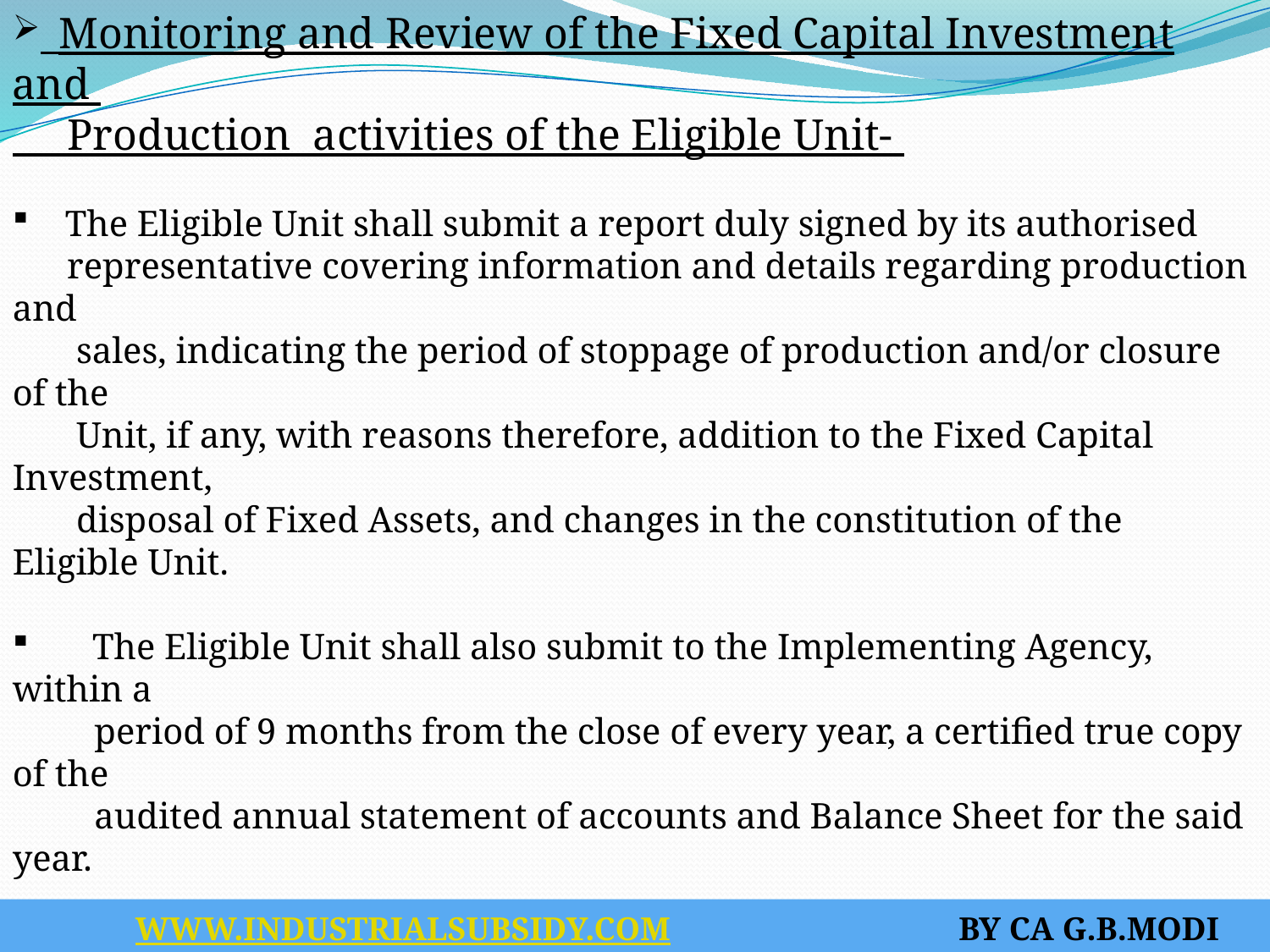

Monitoring and Review of the Fixed Capital Investment and
     Production  activities of the Eligible Unit-

    The Eligible Unit shall submit a report duly signed by its authorised
      representative covering information and details regarding production and
       sales, indicating the period of stoppage of production and/or closure of the
       Unit, if any, with reasons therefore, addition to the Fixed Capital Investment,
       disposal of Fixed Assets, and changes in the constitution of the Eligible Unit.

       The Eligible Unit shall also submit to the Implementing Agency, within a
         period of 9 months from the close of every year, a certified true copy of the
         audited annual statement of accounts and Balance Sheet for the said year.

      The Implementing Agency shall be entitled to call for any information and
        details for a shorter period even prior to the close of the year. The
        implementing Agency shall independently examine the position from time to
        time in order to ensure that the incentives drawn/availed of are within the
        ceilings specified under the PSI-2013 or under the relevant earlier Scheme, as
        the case may be.

 WWW.INDUSTRIALSUBSIDY.COM                                   BY CA G.B.MODI